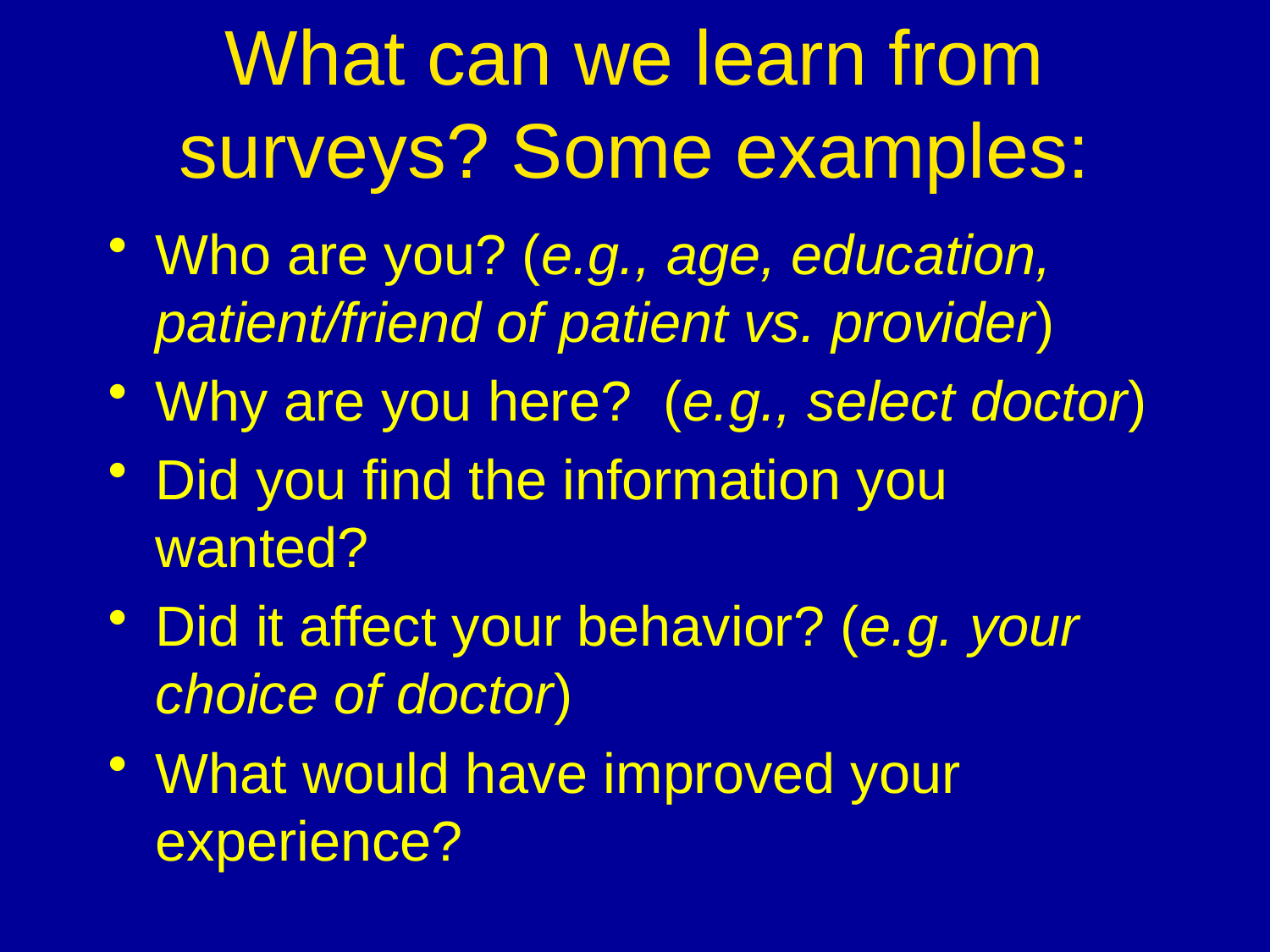

What can we learn from surveys? Some examples:
Who are you? (e.g., age, education, patient/friend of patient vs. provider)
Why are you here?  (e.g., select doctor)
Did you find the information you wanted?
Did it affect your behavior? (e.g. your choice of doctor)
What would have improved your experience?